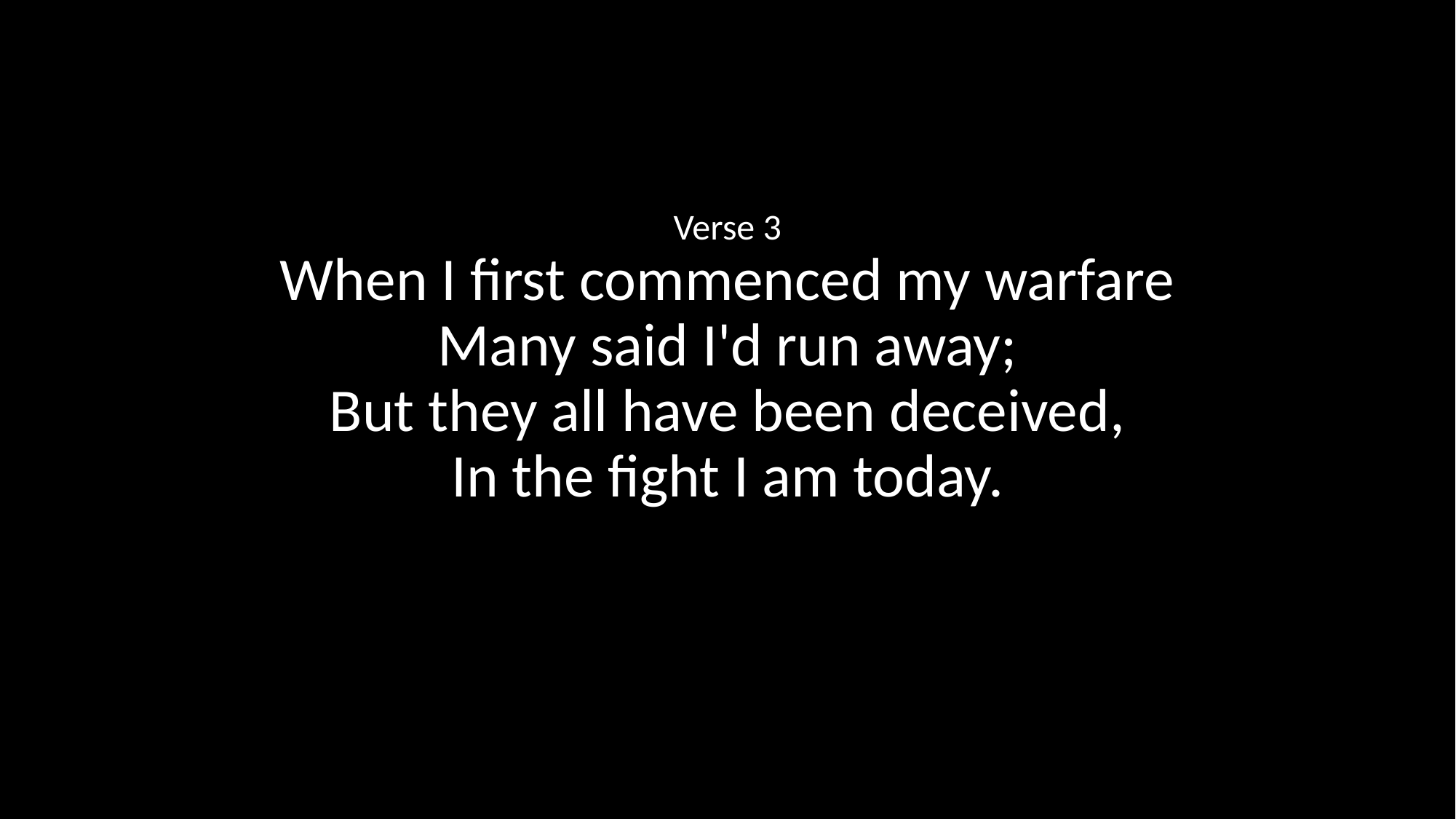

Verse 3
When I first commenced my warfare
Many said I'd run away;
But they all have been deceived,
In the fight I am today.